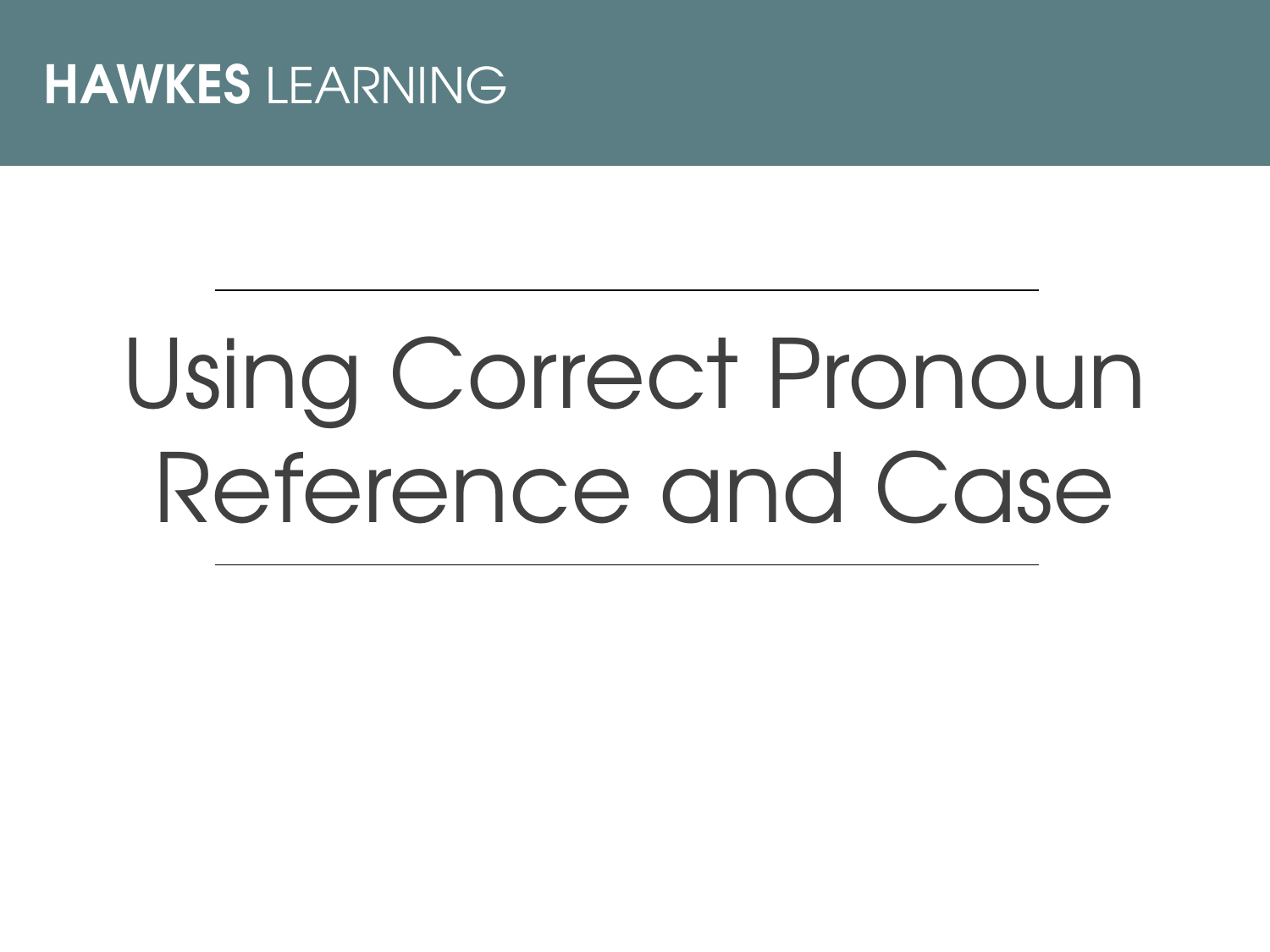

HAWKES LEARNING
Using Correct Pronoun Reference and Case